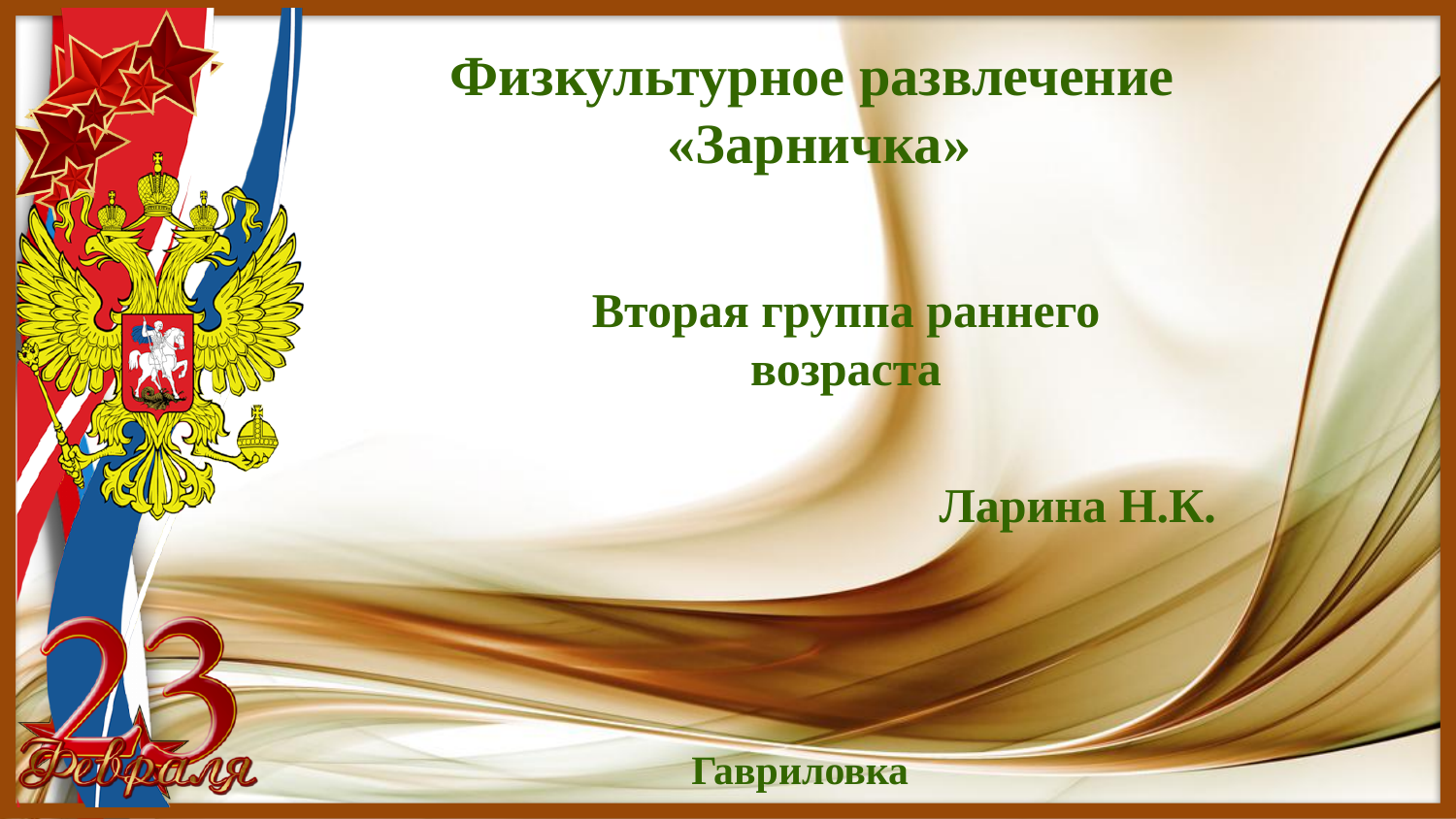

# Физкультурное развлечение «Зарничка»
Вторая группа раннего возраста
Ларина Н.К.
Гавриловка